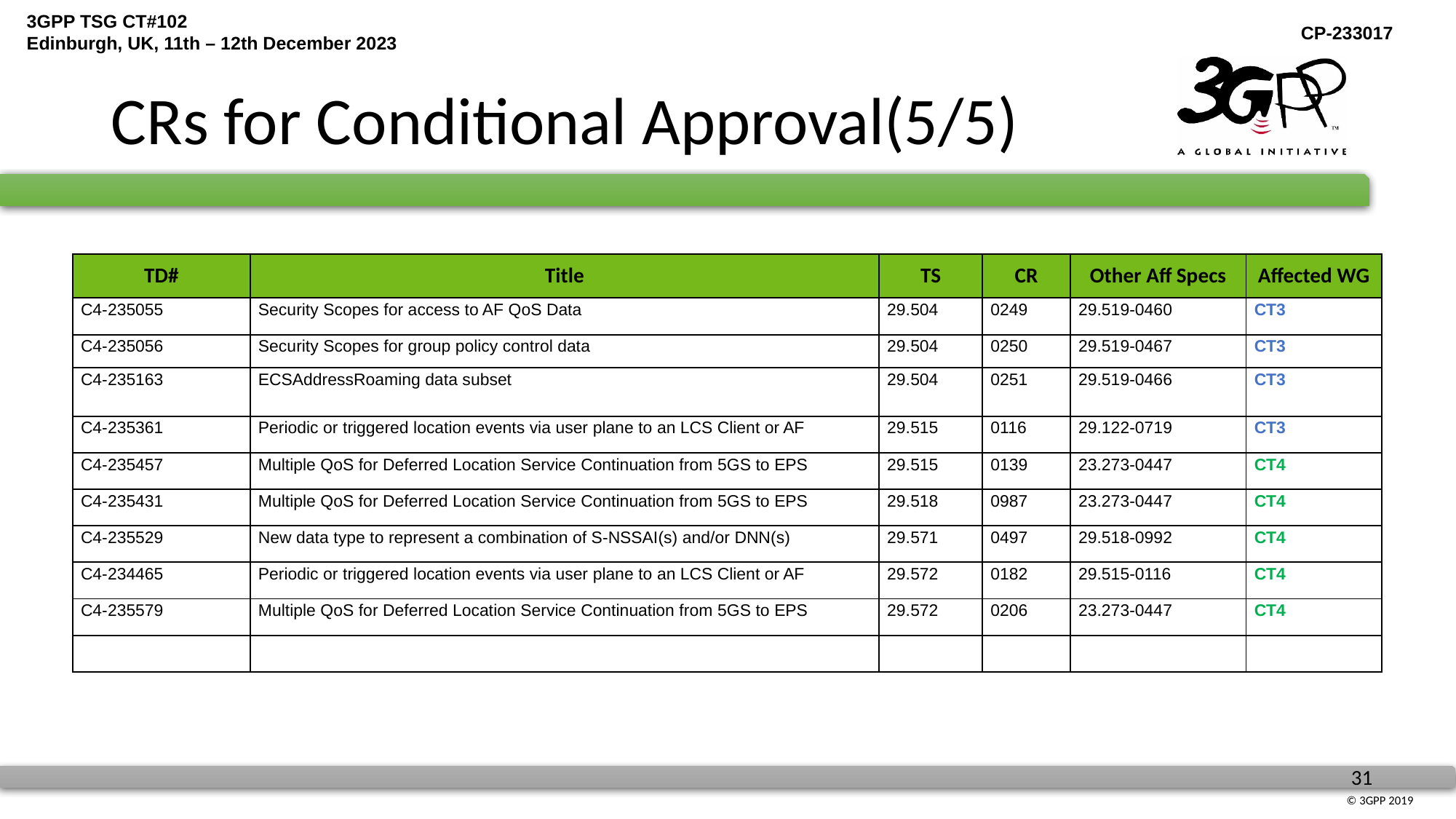

# CRs for Conditional Approval(5/5)
| TD# | Title | TS | CR | Other Aff Specs | Affected WG |
| --- | --- | --- | --- | --- | --- |
| C4-235055 | Security Scopes for access to AF QoS Data | 29.504 | 0249 | 29.519-0460 | CT3 |
| C4-235056 | Security Scopes for group policy control data | 29.504 | 0250 | 29.519-0467 | CT3 |
| C4-235163 | ECSAddressRoaming data subset | 29.504 | 0251 | 29.519-0466 | CT3 |
| C4-235361 | Periodic or triggered location events via user plane to an LCS Client or AF | 29.515 | 0116 | 29.122-0719 | CT3 |
| C4-235457 | Multiple QoS for Deferred Location Service Continuation from 5GS to EPS | 29.515 | 0139 | 23.273-0447 | CT4 |
| C4-235431 | Multiple QoS for Deferred Location Service Continuation from 5GS to EPS | 29.518 | 0987 | 23.273-0447 | CT4 |
| C4-235529 | New data type to represent a combination of S-NSSAI(s) and/or DNN(s) | 29.571 | 0497 | 29.518-0992 | CT4 |
| C4-234465 | Periodic or triggered location events via user plane to an LCS Client or AF | 29.572 | 0182 | 29.515-0116 | CT4 |
| C4-235579 | Multiple QoS for Deferred Location Service Continuation from 5GS to EPS | 29.572 | 0206 | 23.273-0447 | CT4 |
|  |  |  |  |  |  |